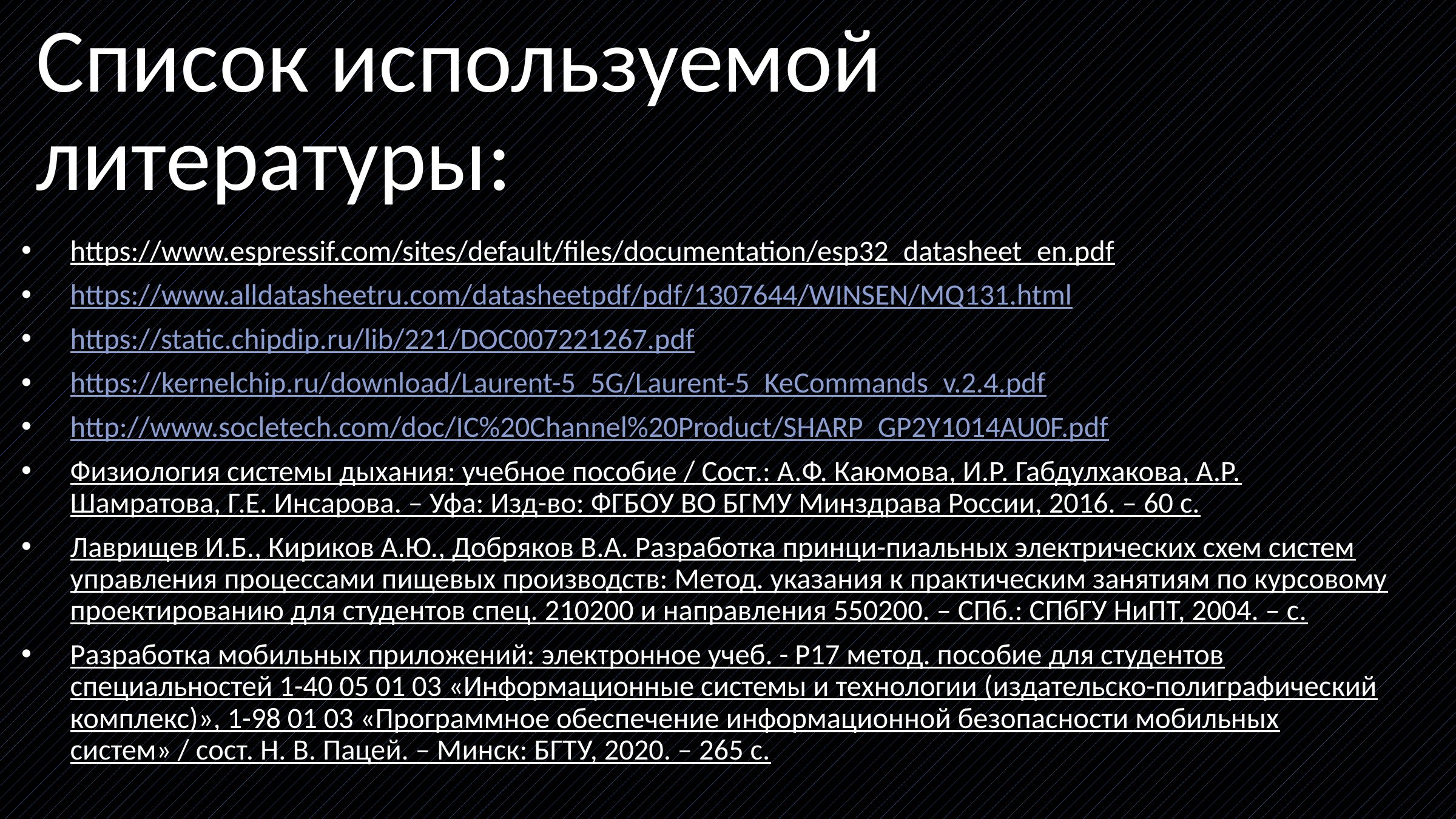

# Список используемой литературы:
https://www.espressif.com/sites/default/files/documentation/esp32_datasheet_en.pdf
https://www.alldatasheetru.com/datasheetpdf/pdf/1307644/WINSEN/MQ131.html
https://static.chipdip.ru/lib/221/DOC007221267.pdf
https://kernelchip.ru/download/Laurent-5_5G/Laurent-5_KeCommands_v.2.4.pdf
http://www.socletech.com/doc/IC%20Channel%20Product/SHARP_GP2Y1014AU0F.pdf
Физиология системы дыхания: учебное пособие / Сост.: А.Ф. Каюмова, И.Р. Габдулхакова, А.Р. Шамратова, Г.Е. Инсарова. – Уфа: Изд-во: ФГБОУ ВО БГМУ Минздрава России, 2016. – 60 с.
Лаврищев И.Б., Кириков А.Ю., Добряков В.А. Разработка принци-пиальных электрических схем систем управления процессами пищевых производств: Метод. указания к практическим занятиям по курсовому проектированию для студентов спец. 210200 и направления 550200. – СПб.: СПбГУ НиПТ, 2004. – с.
Разработка мобильных приложений: электронное учеб. - Р17 метод. пособие для студентов специальностей 1-40 05 01 03 «Информационные системы и технологии (издательско-полиграфический комплекс)», 1-98 01 03 «Программное обеспечение информационной безопасности мобильных систем» / сост. Н. В. Пацей. – Минск: БГТУ, 2020. – 265 с.